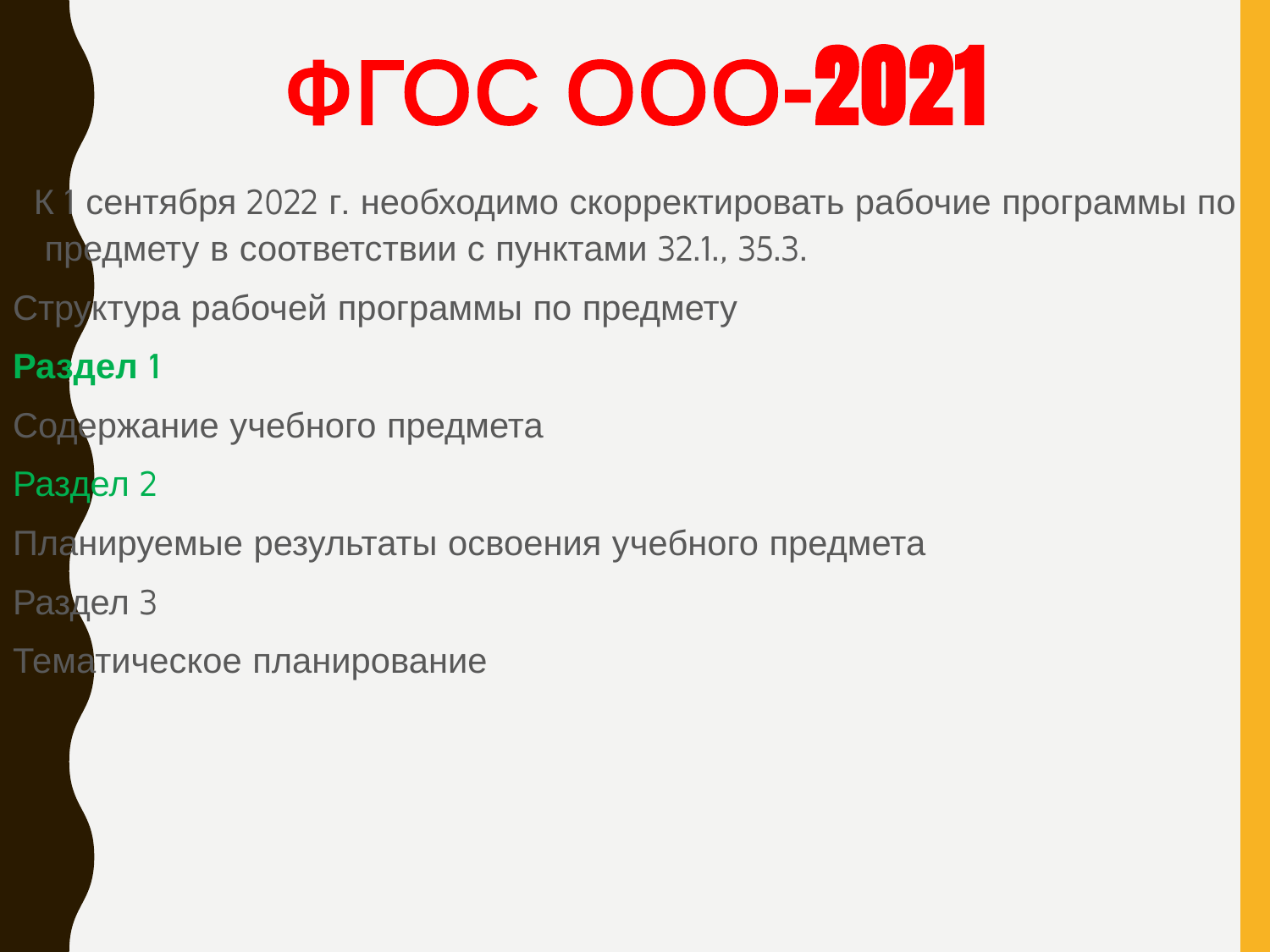

# ФГОС ООО-2021
  К 1 сентября 2022 г. необходимо скорректировать рабочие программы по предмету в соответствии с пунктами 32.1., 35.3.
Структура рабочей программы по предмету
Раздел 1
Содержание учебного предмета
Раздел 2
Планируемые результаты освоения учебного предмета
Раздел 3
Тематическое планирование